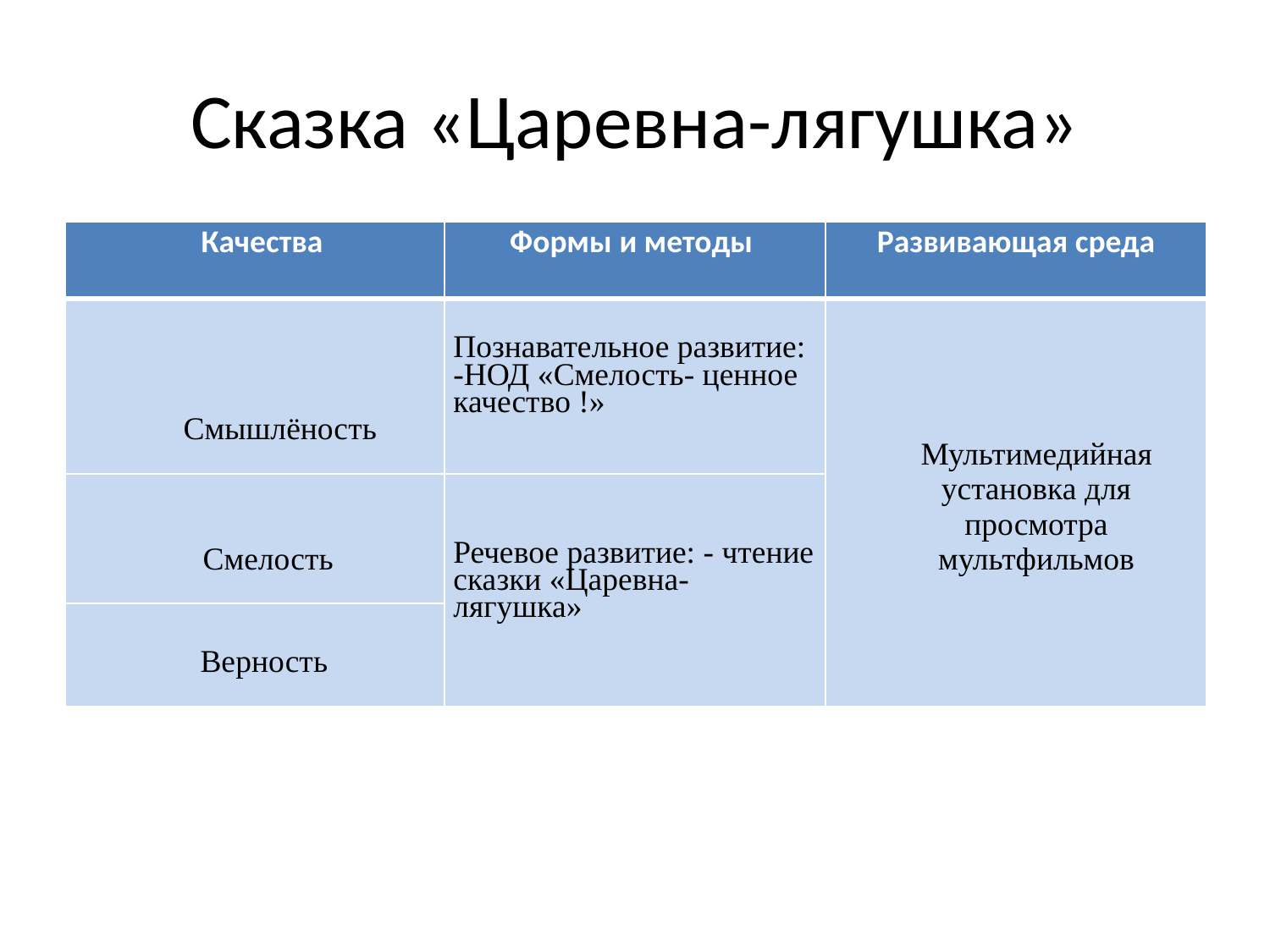

# Сказка «Царевна-лягушка»
| Качества | Формы и методы | Развивающая среда |
| --- | --- | --- |
| Смышлёность | Познавательное развитие: -НОД «Смелость- ценное качество !» | Мультимедийная установка для просмотра мультфильмов |
| Смелость | Речевое развитие: - чтение сказки «Царевна- лягушка» |  |
| Верность |  |  |